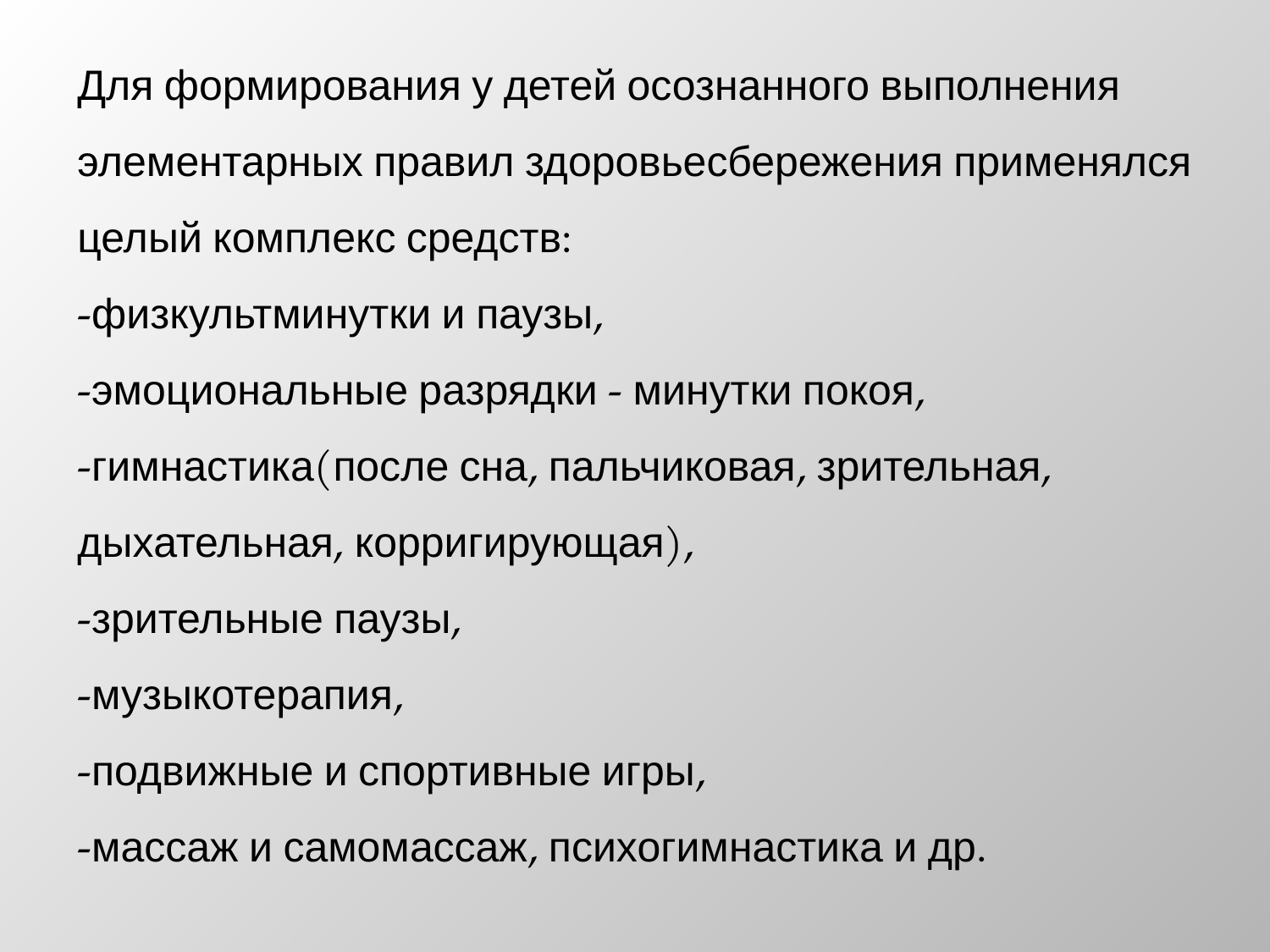

Для формирования у детей осознанного выполнения элементарных правил здоровьесбережения применялся целый комплекс средств:
-физкультминутки и паузы,
-эмоциональные разрядки - минутки покоя,
-гимнастика(после сна, пальчиковая, зрительная, дыхательная, корригирующая),
-зрительные паузы,
-музыкотерапия,
-подвижные и спортивные игры,
-массаж и самомассаж, психогимнастика и др.